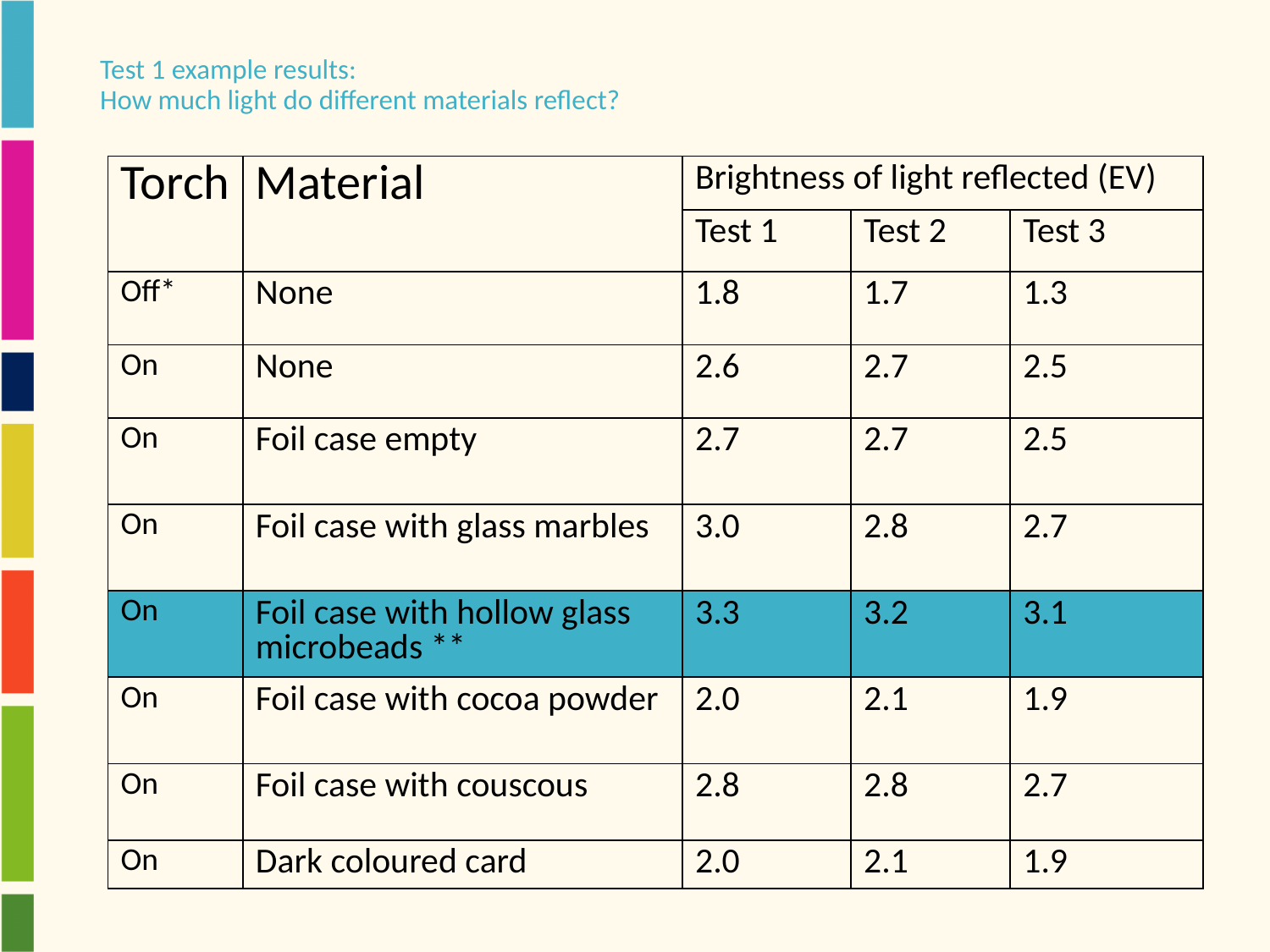

# Test 1 example results: How much light do different materials reflect?
| Torch | Material | Brightness of light reflected (EV) |  |  |
| --- | --- | --- | --- | --- |
|  |  | Test 1 | Test 2 | Test 3 |
| Off\* | None | 1.8 | 1.7 | 1.3 |
| On | None | 2.6 | 2.7 | 2.5 |
| On | Foil case empty | 2.7 | 2.7 | 2.5 |
| On | Foil case with glass marbles | 3.0 | 2.8 | 2.7 |
| On | Foil case with hollow glass microbeads \*\* | 3.3 | 3.2 | 3.1 |
| On | Foil case with cocoa powder | 2.0 | 2.1 | 1.9 |
| On | Foil case with couscous | 2.8 | 2.8 | 2.7 |
| On | Dark coloured card | 2.0 | 2.1 | 1.9 |